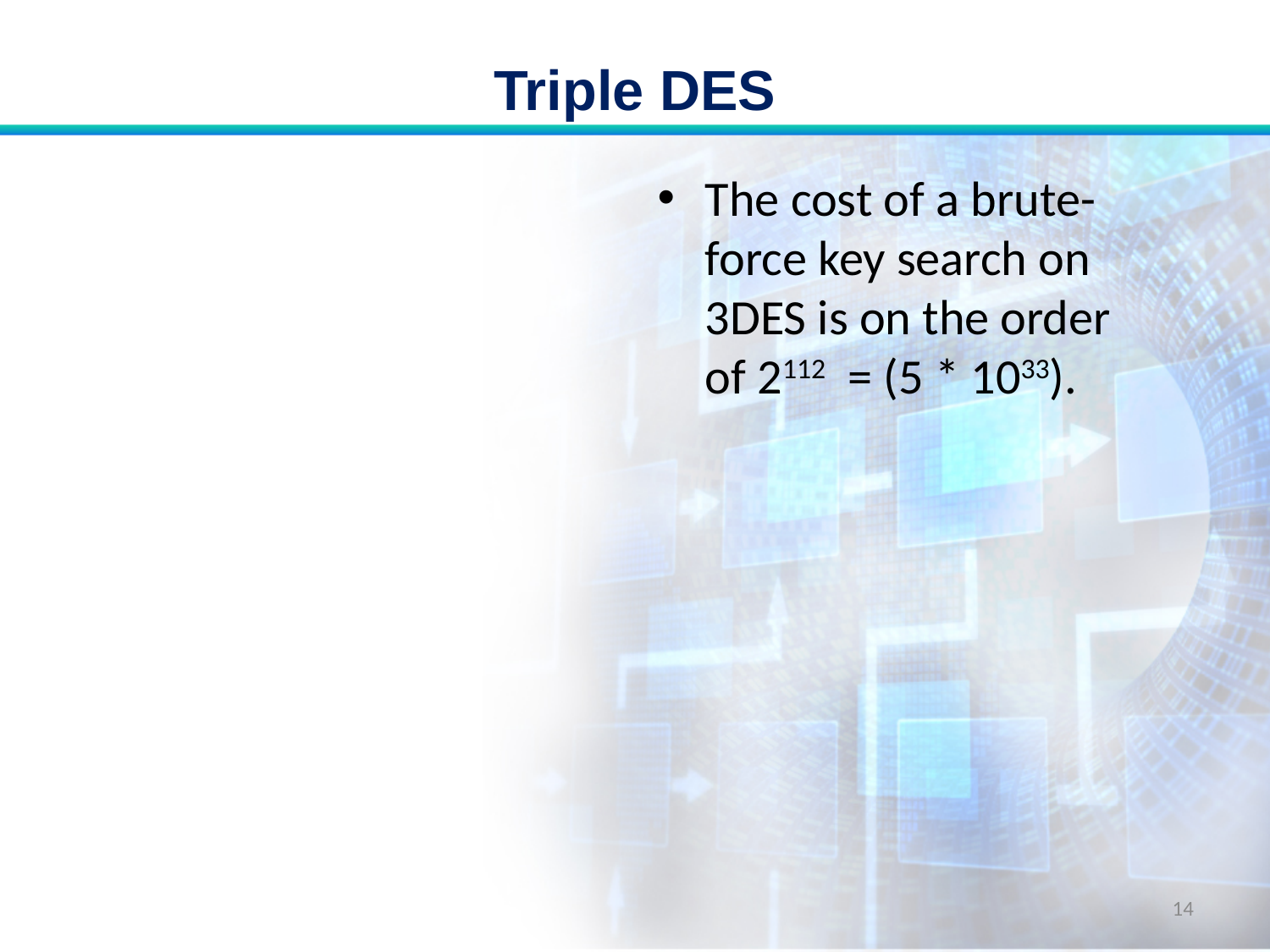

# Triple DES
The cost of a brute-force key search on 3DES is on the order of 2112  = (5 * 1033).

14